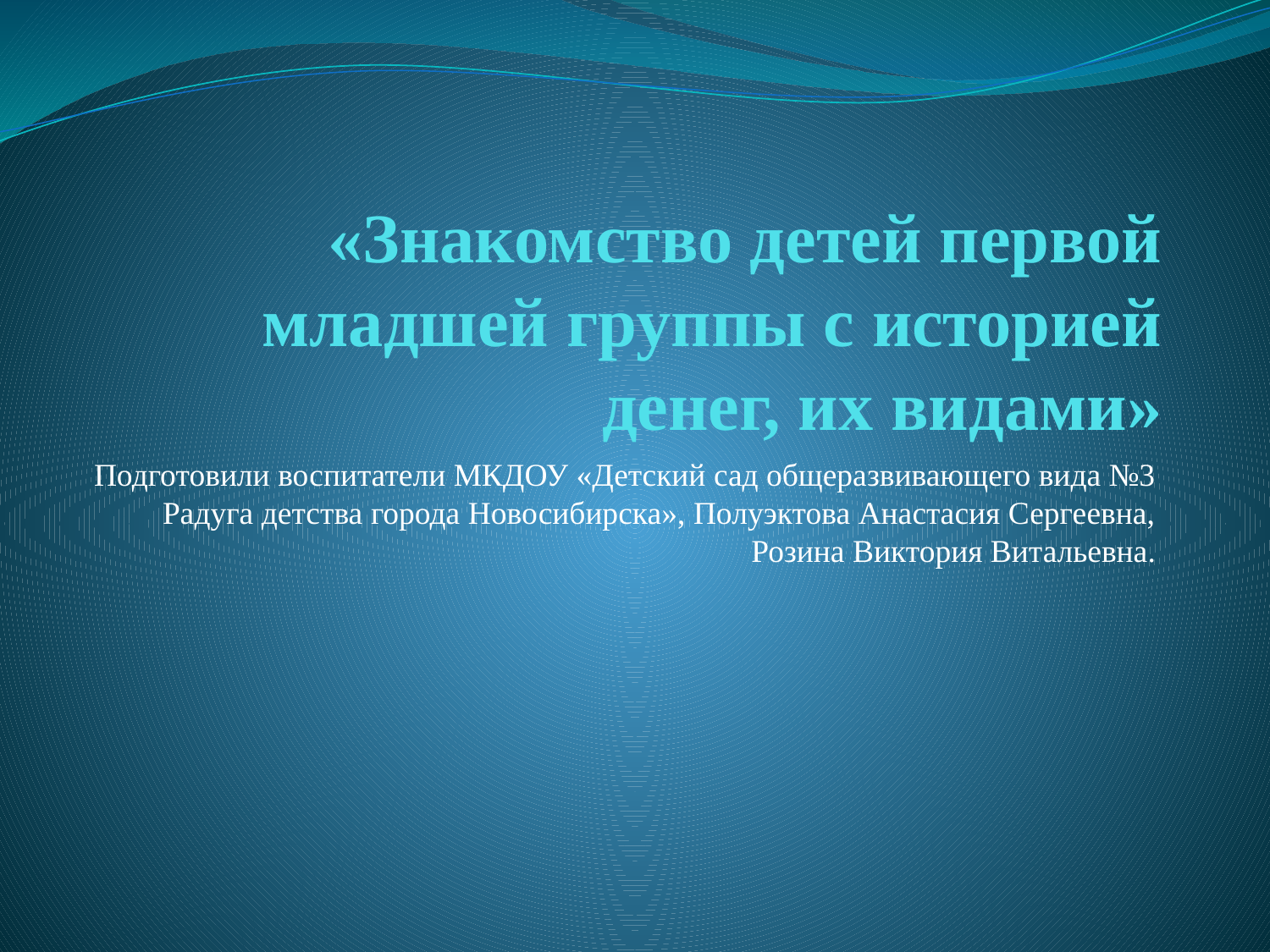

# «Знакомство детей первой младшей группы с историей денег, их видами»
Подготовили воспитатели МКДОУ «Детский сад общеразвивающего вида №3 Радуга детства города Новосибирска», Полуэктова Анастасия Сергеевна, Розина Виктория Витальевна.